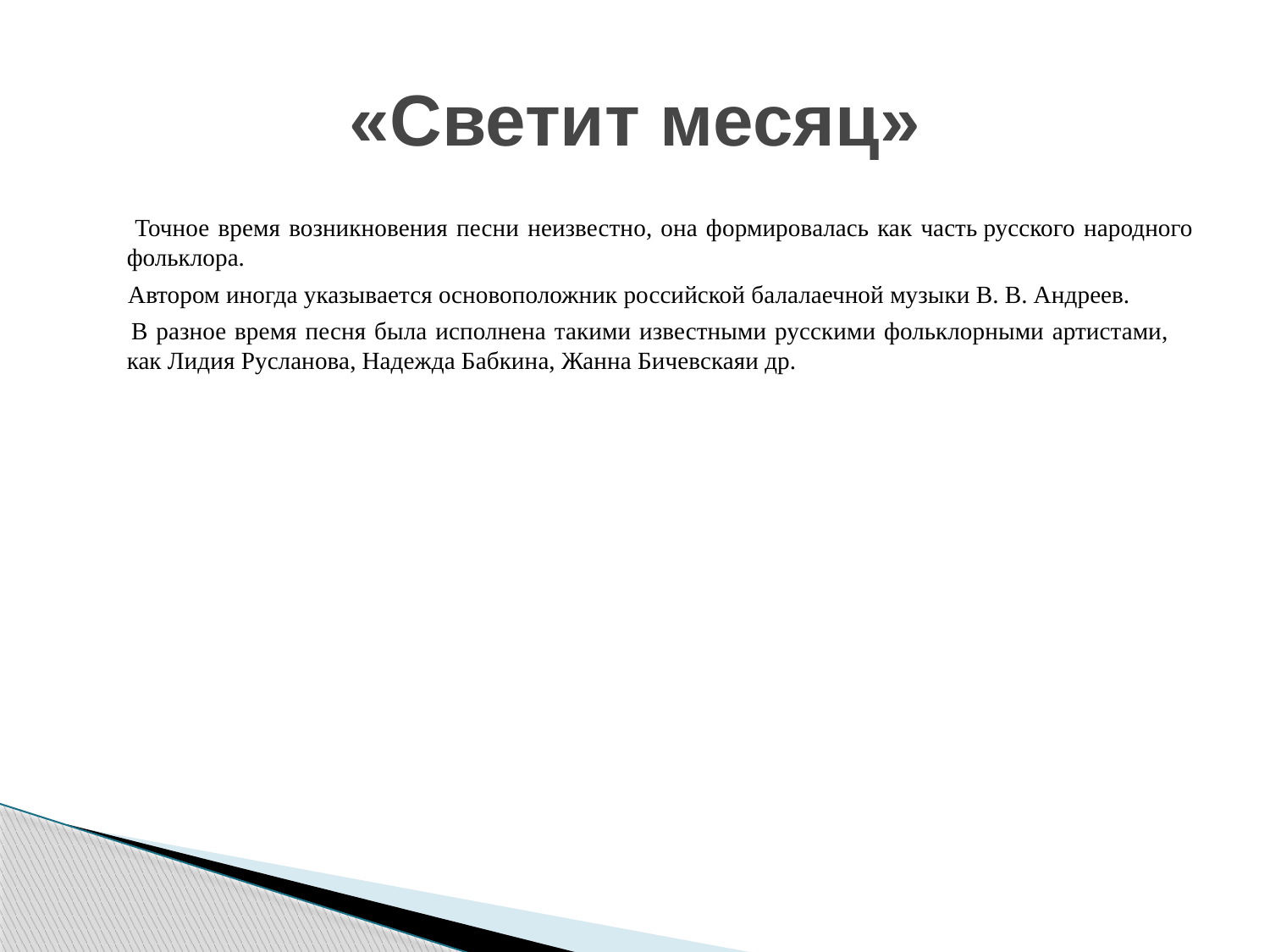

# «Светит месяц»
     Точное время возникновения песни неизвестно, она формировалась как часть русского народного фольклора.
      Автором иногда указывается основоположник российской балалаечной музыки В. В. Андреев.
     В разное время песня была исполнена такими известными русскими фольклорными артистами,    как Лидия Русланова, Надежда Бабкина, Жанна Бичевскаяи др.